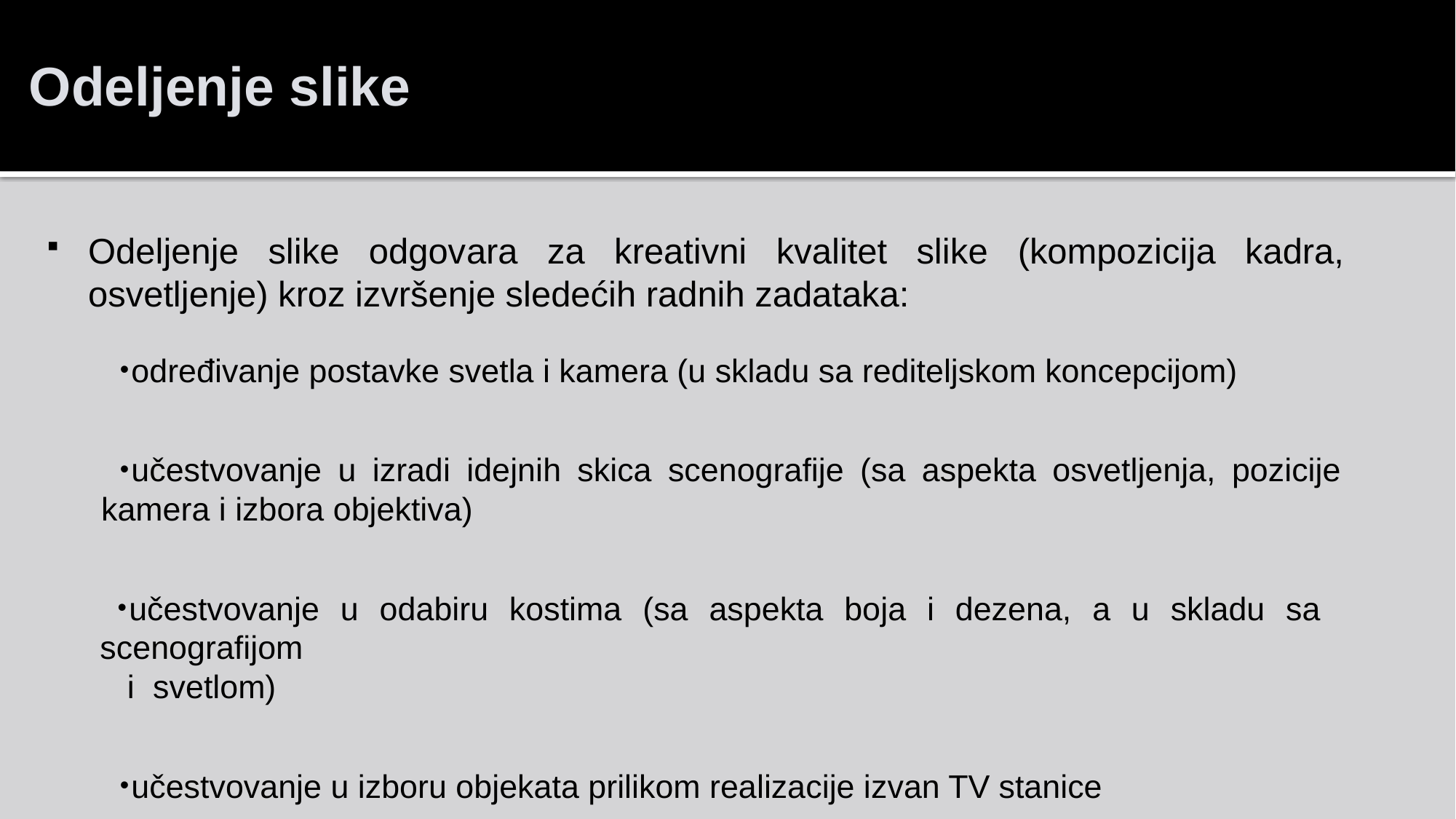

# Odeljenje slike

Odeljenje slike odgovara za kreativni kvalitet slike (kompozicija kadra, osvetljenje) kroz izvršenje sledećih radnih zadataka:

određivanje postavke svetla i kamera (u skladu sa rediteljskom koncepcijom)

učestvovanje u izradi idejnih skica scenografije (sa aspekta osvetljenja, pozicije kamera i izbora objektiva)

učestvovanje u odabiru kostima (sa aspekta boja i dezena, a u skladu sa  scenografijom
   i  svetlom)

učestvovanje u izboru objekata prilikom realizacije izvan TV stanice